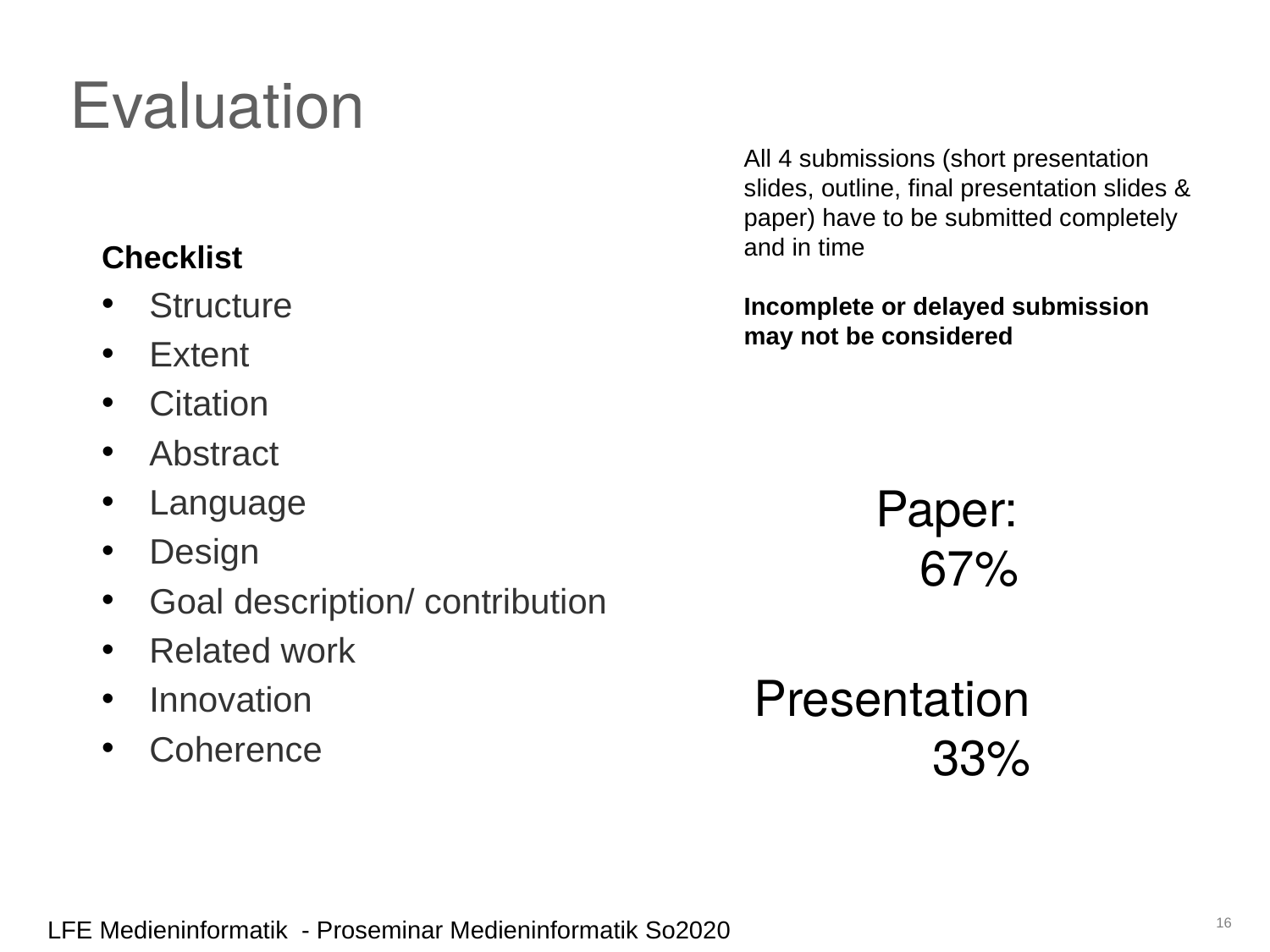

Evaluation
All 4 submissions (short presentation slides, outline, final presentation slides & paper) have to be submitted completely and in time

Incomplete or delayed submission may not be considered
Checklist
Structure
Extent
Citation
Abstract
Language
Design
Goal description/ contribution
Related work
Innovation
Coherence

Paper:67%
Presentation
33%
16